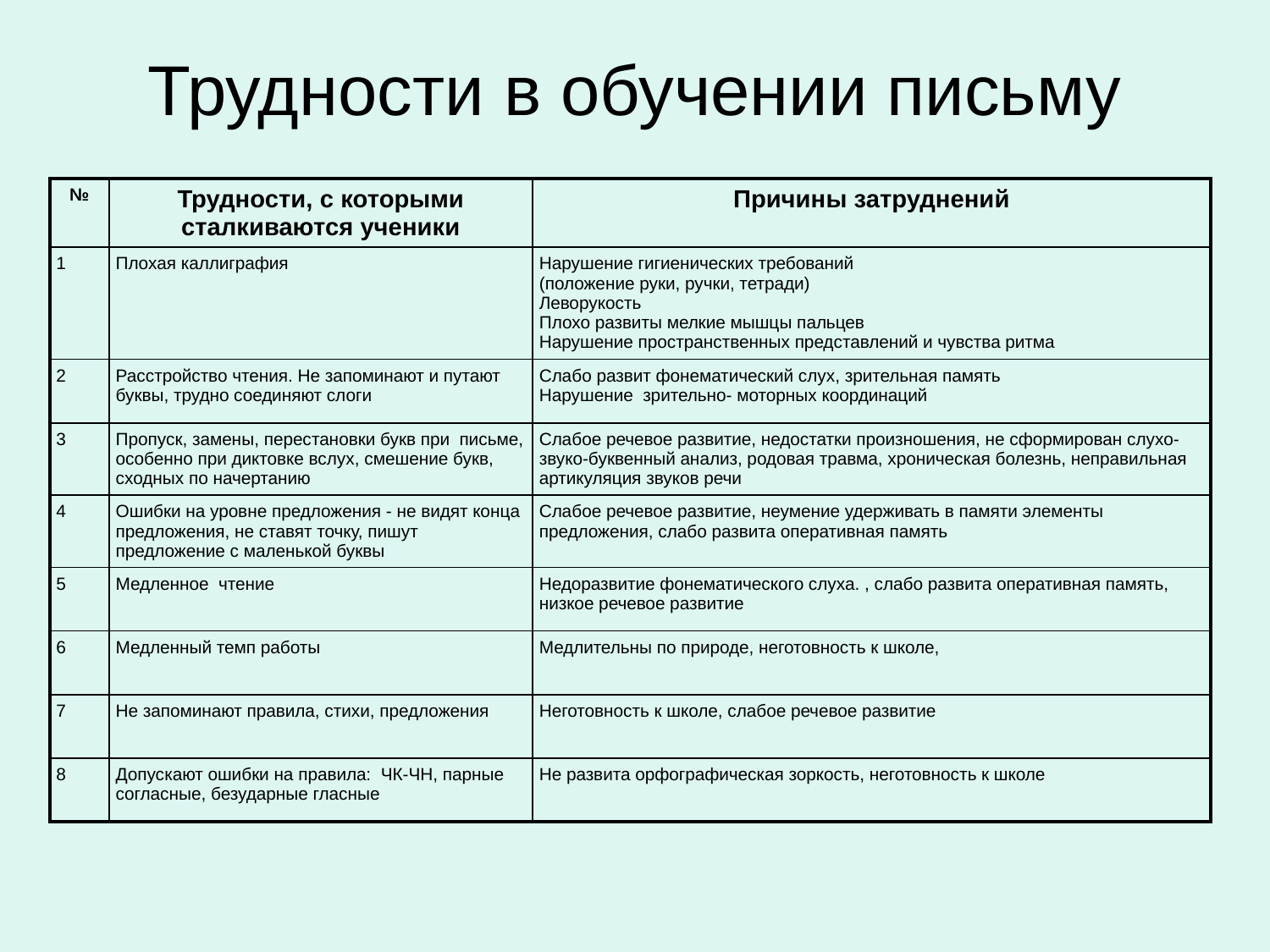

# Трудности в обучении письму
| № | Трудности, с которыми сталкиваются ученики | Причины затруднений |
| --- | --- | --- |
| 1 | Плохая каллиграфия | Нарушение гигиенических требований (положение руки, ручки, тетради) Леворукость Плохо развиты мелкие мышцы пальцев Нарушение пространственных представлений и чувства ритма |
| 2 | Расстройство чтения. Не запоминают и путают буквы, трудно соединяют слоги | Слабо развит фонематический слух, зрительная память Нарушение  зрительно- моторных координаций |
| 3 | Пропуск, замены, перестановки букв при  письме, особенно при диктовке вслух, смешение букв, сходных по начертанию | Слабое речевое развитие, недостатки произношения, не сформирован слухо-звуко-буквенный анализ, родовая травма, хроническая болезнь, неправильная артикуляция звуков речи |
| 4 | Ошибки на уровне предложения - не видят конца предложения, не ставят точку, пишут предложение с маленькой буквы | Слабое речевое развитие, неумение удерживать в памяти элементы предложения, слабо развита оперативная память |
| 5 | Медленное чтение | Недоразвитие фонематического слуха. , слабо развита оперативная память, низкое речевое развитие |
| 6 | Медленный темп работы | Медлительны по природе, неготовность к школе, |
| 7 | Не запоминают правила, стихи, предложения | Неготовность к школе, слабое речевое развитие |
| 8 | Допускают ошибки на правила:  ЧК-ЧН, парные согласные, безударные гласные | Не развита орфографическая зоркость, неготовность к школе |